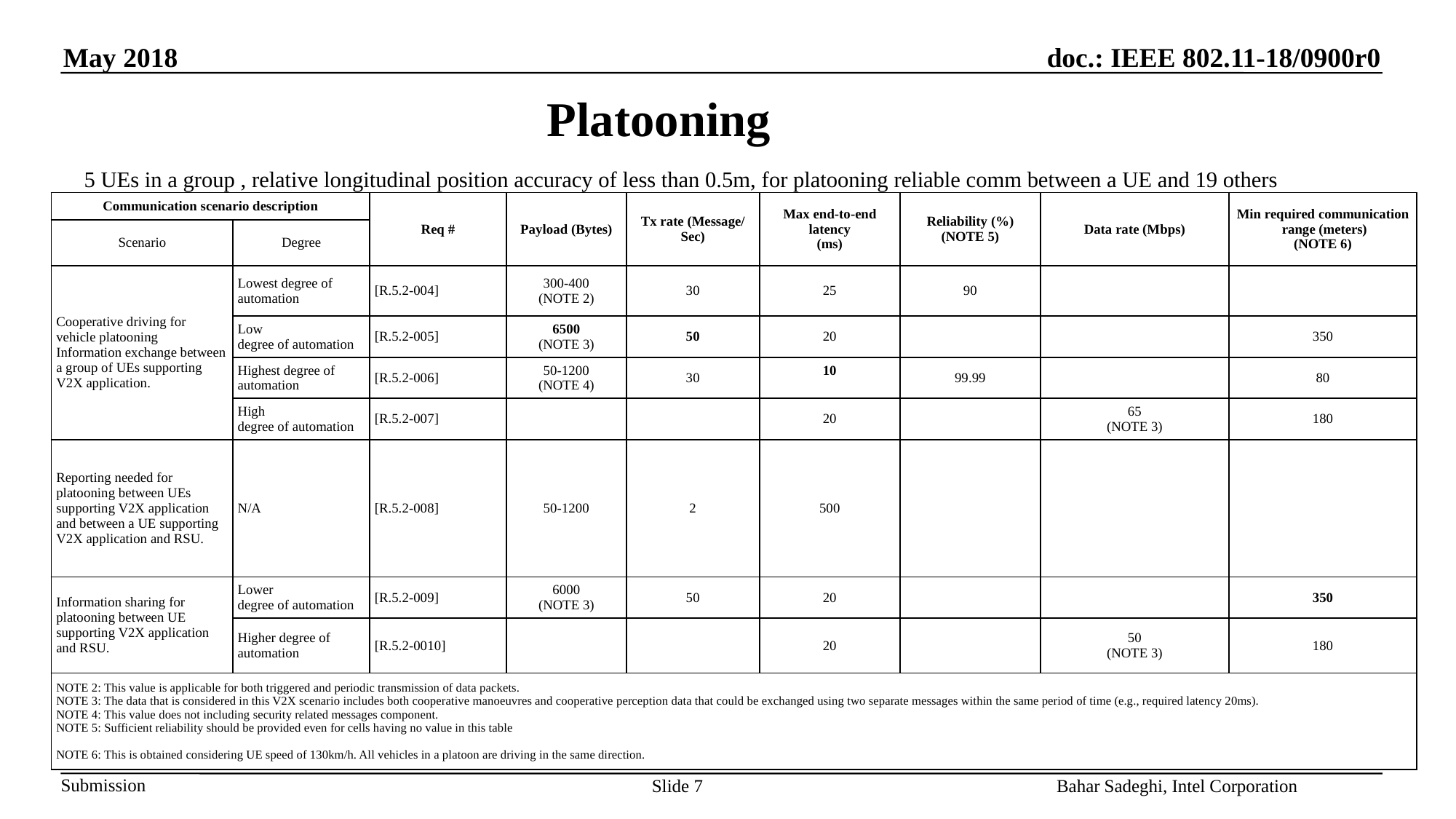

# Platooning
5 UEs in a group , relative longitudinal position accuracy of less than 0.5m, for platooning reliable comm between a UE and 19 others
| Communication scenario description |  | Req # | Payload (Bytes) | Tx rate (Message/ Sec) | Max end-to-end latency (ms) | Reliability (%) (NOTE 5) | Data rate (Mbps) | Min required communication range (meters) (NOTE 6) |
| --- | --- | --- | --- | --- | --- | --- | --- | --- |
| Scenario | Degree |  |  |  |  |  |  |  |
| Cooperative driving for vehicle platooning Information exchange between a group of UEs supporting V2X application. | Lowest degree of automation | [R.5.2-004] | 300-400 (NOTE 2) | 30 | 25 | 90 |  |  |
|  | Low degree of automation | [R.5.2-005] | 6500 (NOTE 3) | 50 | 20 |  |  | 350 |
|  | Highest degree of automation | [R.5.2-006] | 50-1200 (NOTE 4) | 30 | 10 | 99.99 |  | 80 |
|  | High degree of automation | [R.5.2-007] |  |  | 20 |  | 65 (NOTE 3) | 180 |
| Reporting needed for platooning between UEs supporting V2X application and between a UE supporting V2X application and RSU. | N/A | [R.5.2-008] | 50-1200 | 2 | 500 |  |  |  |
| Information sharing for platooning between UE supporting V2X application and RSU. | Lower degree of automation | [R.5.2-009] | 6000 (NOTE 3) | 50 | 20 |  |  | 350 |
|  | Higher degree of automation | [R.5.2-0010] |  |  | 20 |  | 50 (NOTE 3) | 180 |
| NOTE 2: This value is applicable for both triggered and periodic transmission of data packets. NOTE 3: The data that is considered in this V2X scenario includes both cooperative manoeuvres and cooperative perception data that could be exchanged using two separate messages within the same period of time (e.g., required latency 20ms). NOTE 4: This value does not including security related messages component. NOTE 5: Sufficient reliability should be provided even for cells having no value in this table   NOTE 6: This is obtained considering UE speed of 130km/h. All vehicles in a platoon are driving in the same direction. |  |  |  |  |  |  |  |  |